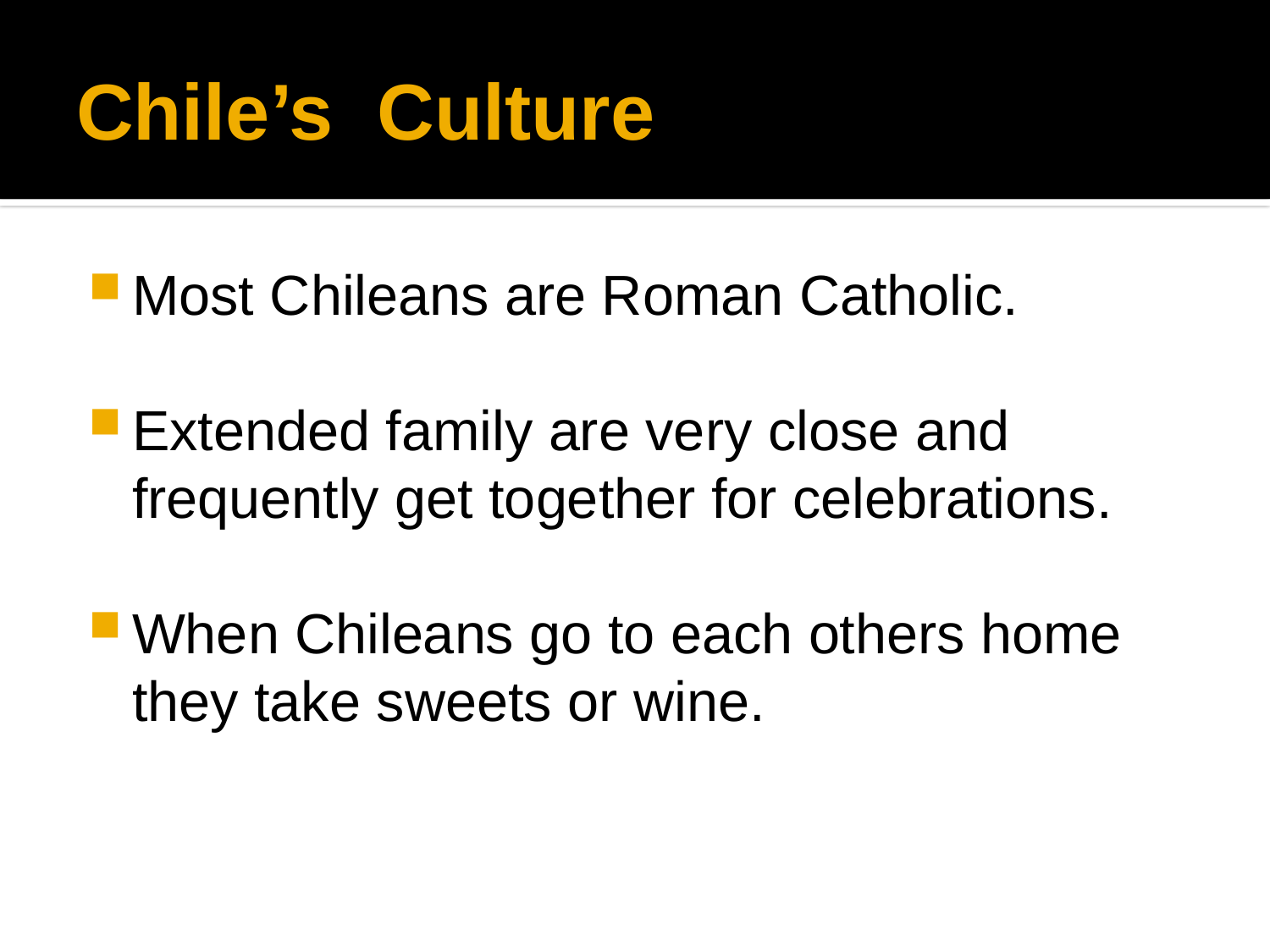

# Chile’s  Culture
Most Chileans are Roman Catholic.

Extended family are very close and frequently get together for celebrations.

When Chileans go to each others home they take sweets or wine.